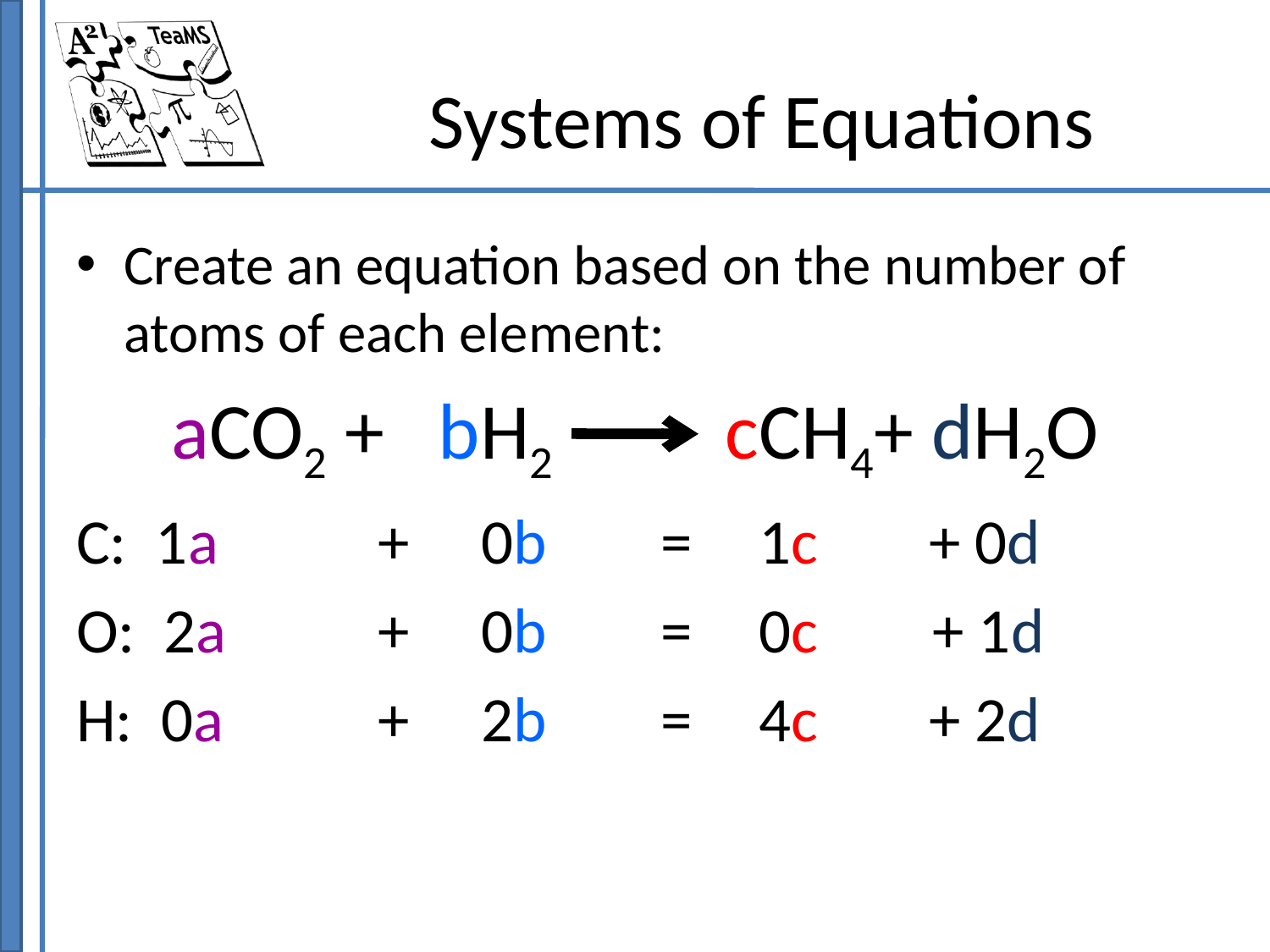

# Systems of Equations
Create an equation based on the number of atoms of each element:
aCO2 +   bH2          cCH4+ dH2O
C:  1a   	+     0b 	  =	1c  	   + 0d
O:  2a  	+     0b	  = 	0c        + 1d
H:  0a  	+     2b	  = 	4c  	   + 2d